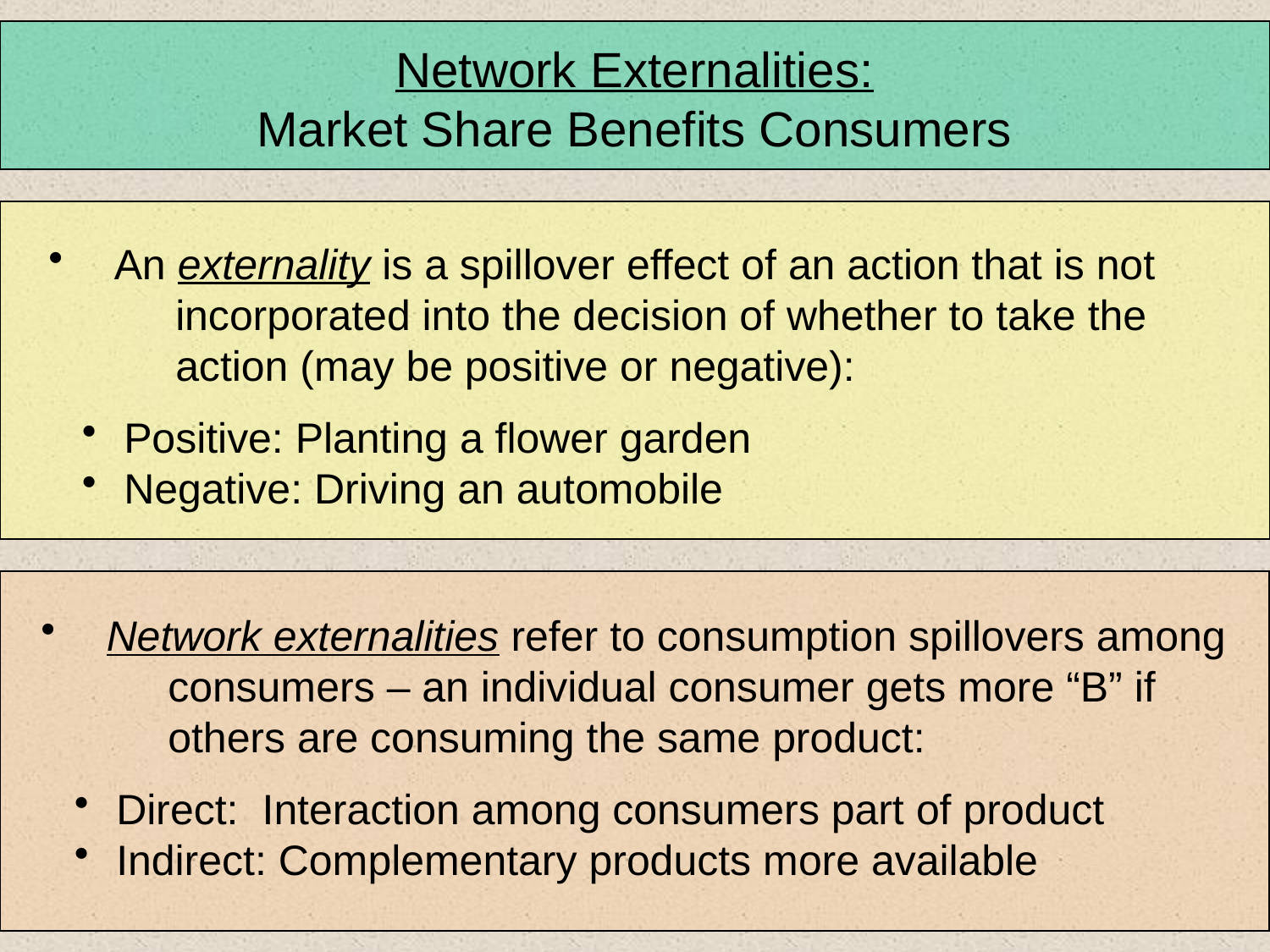

Network Externalities:
Market Share Benefits Consumers

   An externality is a spillover effect of an action that is not
	incorporated into the decision of whether to take the
	action (may be positive or negative):

 Positive: Planting a flower garden
 Negative: Driving an automobile

   Network externalities refer to consumption spillovers among
	consumers – an individual consumer gets more “B” if
	others are consuming the same product:

 Direct:  Interaction among consumers part of product
 Indirect: Complementary products more available